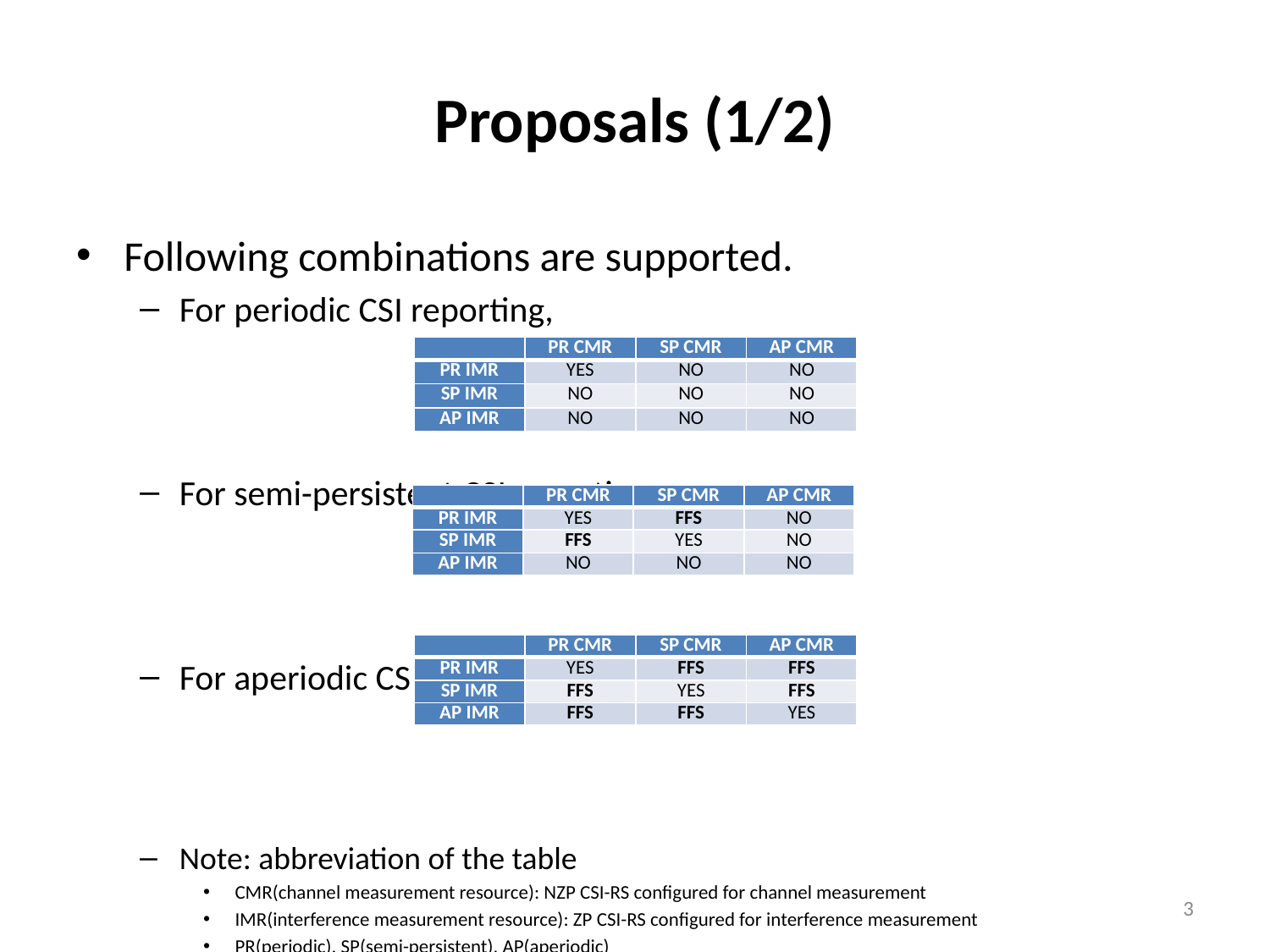

# Proposals (1/2)
Following combinations are supported.
For periodic CSI reporting,

For semi-persistent CSI reporting,

For aperiodic CSI reporting,

Note: abbreviation of the table
CMR(channel measurement resource): NZP CSI-RS configured for channel measurement
IMR(interference measurement resource): ZP CSI-RS configured for interference measurement
PR(periodic), SP(semi-persistent), AP(aperiodic)

|  | PR CMR | SP CMR | AP CMR |
| --- | --- | --- | --- |
| PR IMR | YES | NO | NO |
| SP IMR | NO | NO | NO |
| AP IMR | NO | NO | NO |
|  | PR CMR | SP CMR | AP CMR |
| --- | --- | --- | --- |
| PR IMR | YES | FFS | NO |
| SP IMR | FFS | YES | NO |
| AP IMR | NO | NO | NO |
|  | PR CMR | SP CMR | AP CMR |
| --- | --- | --- | --- |
| PR IMR | YES | FFS | FFS |
| SP IMR | FFS | YES | FFS |
| AP IMR | FFS | FFS | YES |
3